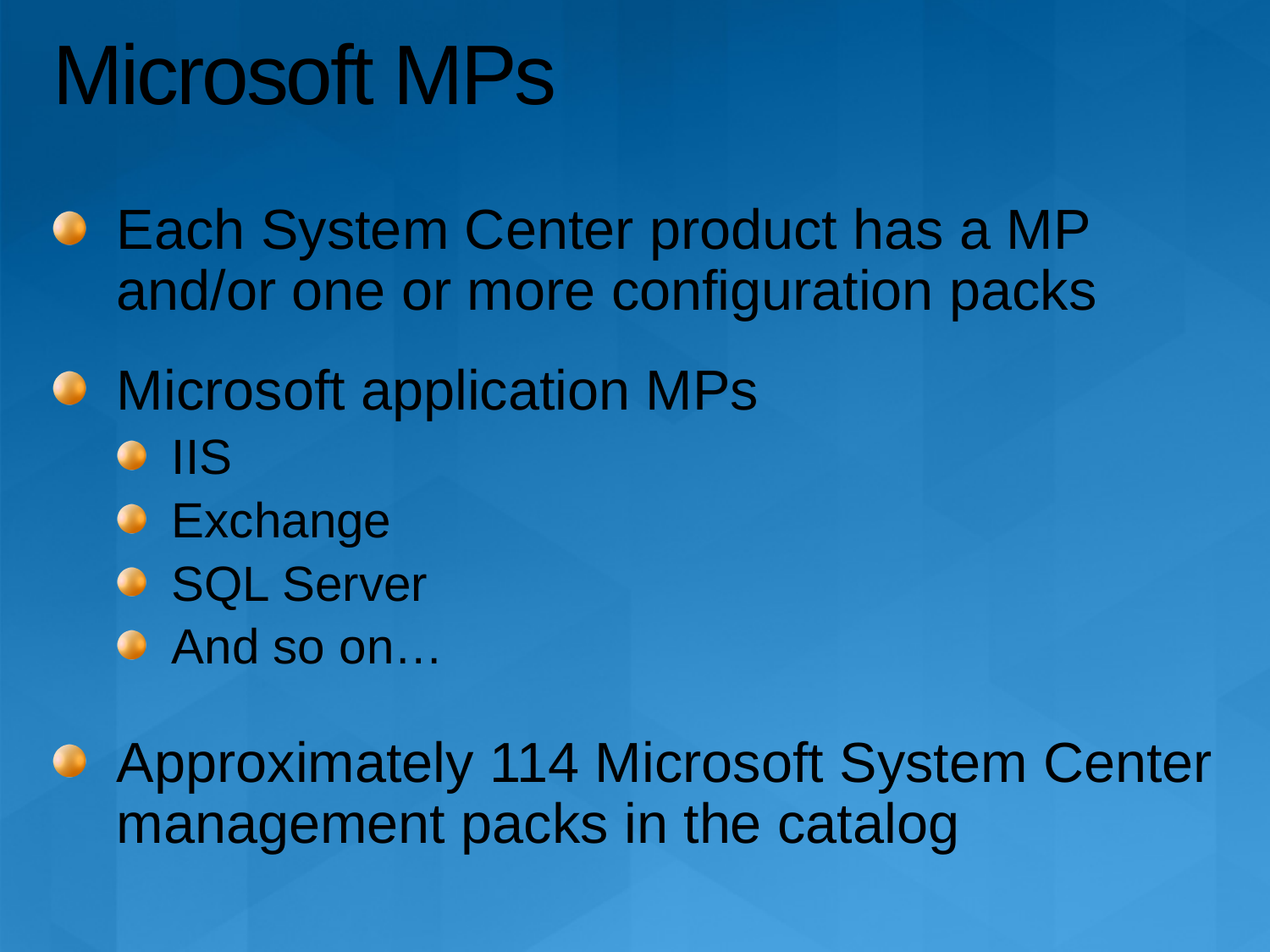

# Microsoft MPs
Each System Center product has a MP and/or one or more configuration packs

Microsoft application MPs
IIS
Exchange
SQL Server
And so on…

Approximately 114 Microsoft System Center management packs in the catalog